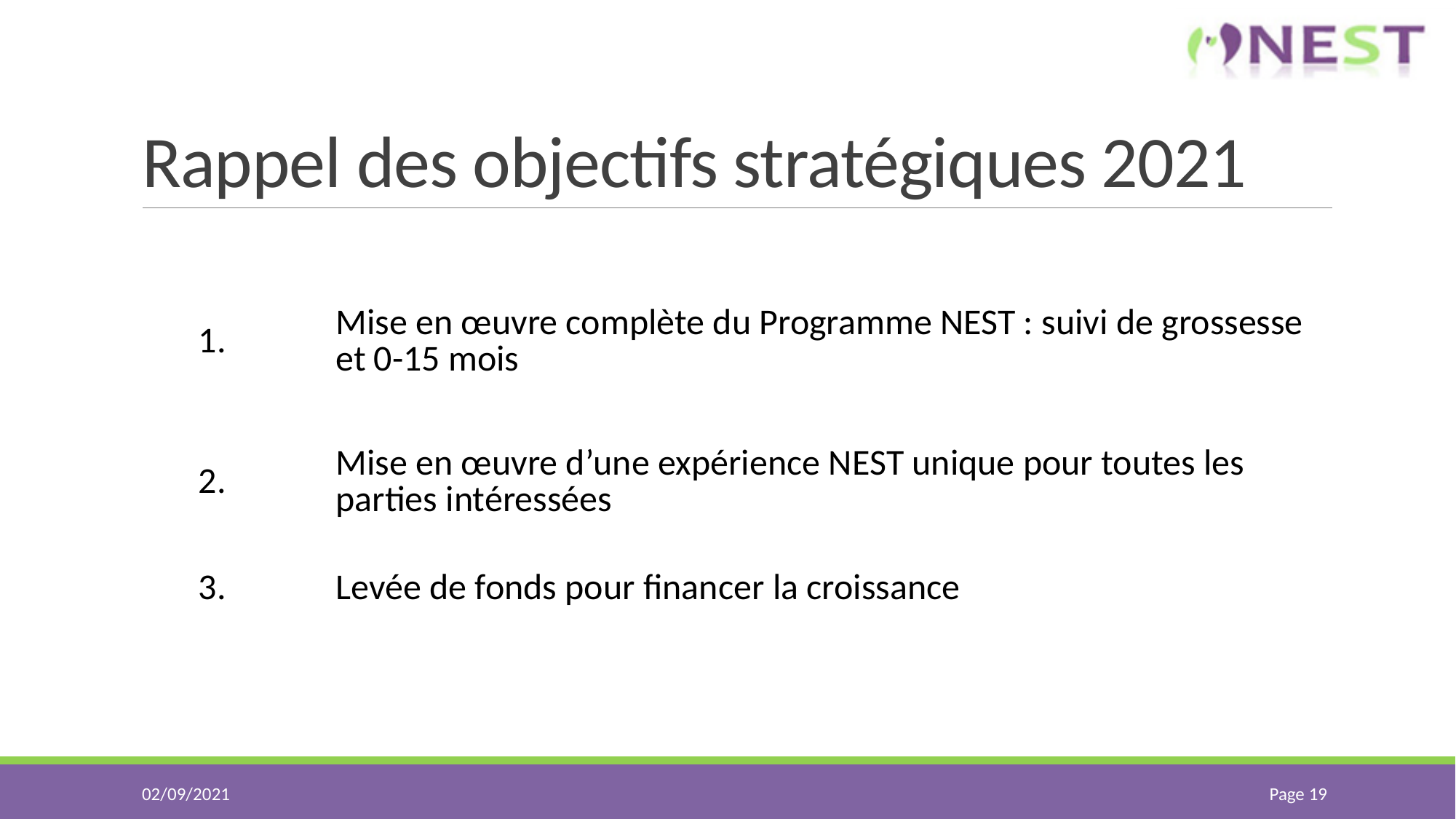

# Rappel des objectifs stratégiques 2021
| 1. | Mise en œuvre complète du Programme NEST : suivi de grossesse et 0-15 mois |
| --- | --- |
| 2. | Mise en œuvre d’une expérience NEST unique pour toutes les parties intéressées |
| 3. | Levée de fonds pour financer la croissance |
02/09/2021
Page 19